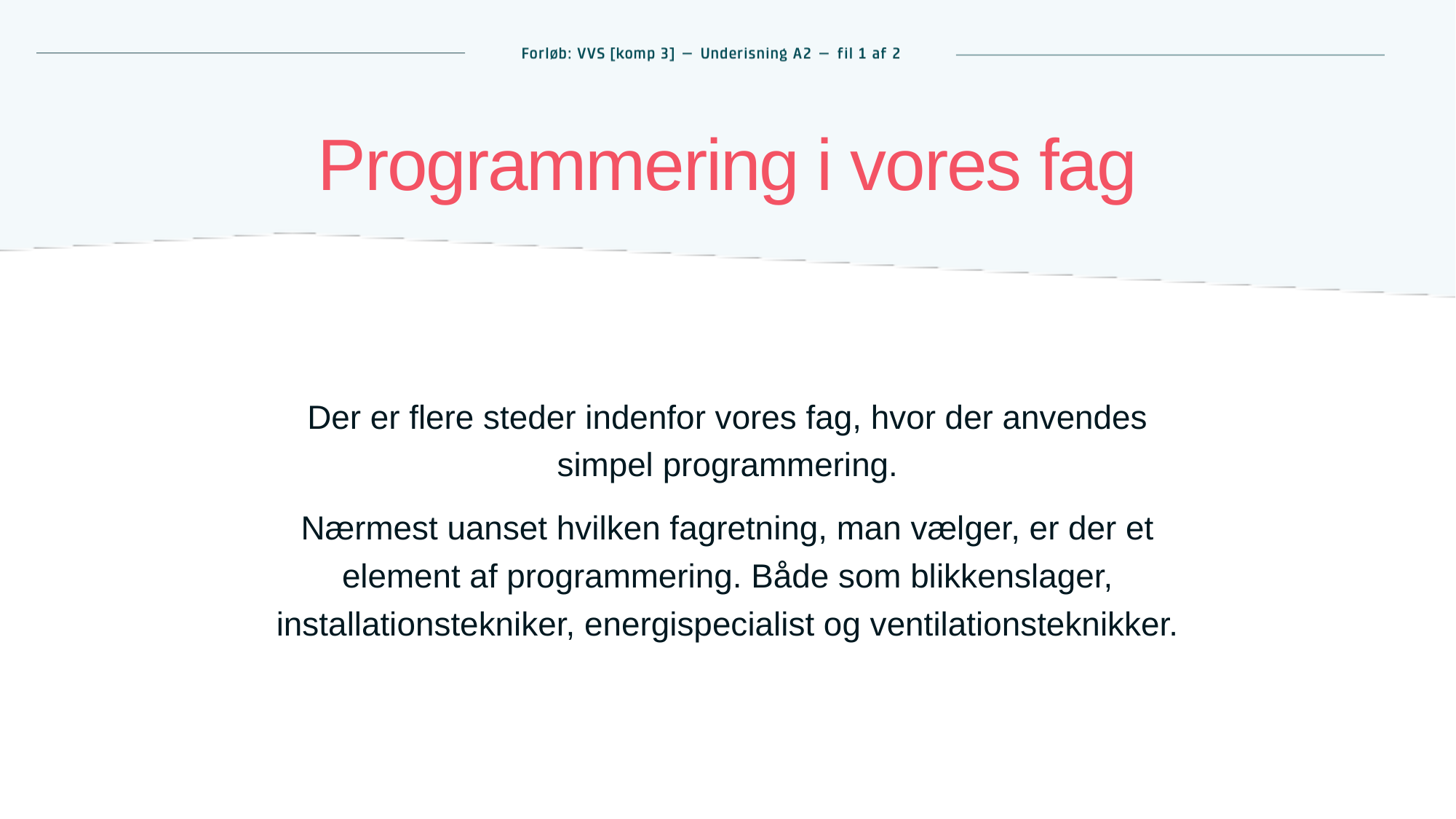

# Programmering i vores fag
Der er flere steder indenfor vores fag, hvor der anvendes simpel programmering.
Nærmest uanset hvilken fagretning, man vælger, er der et element af programmering. Både som blikkenslager, installationstekniker, energispecialist og ventilationsteknikker.
1